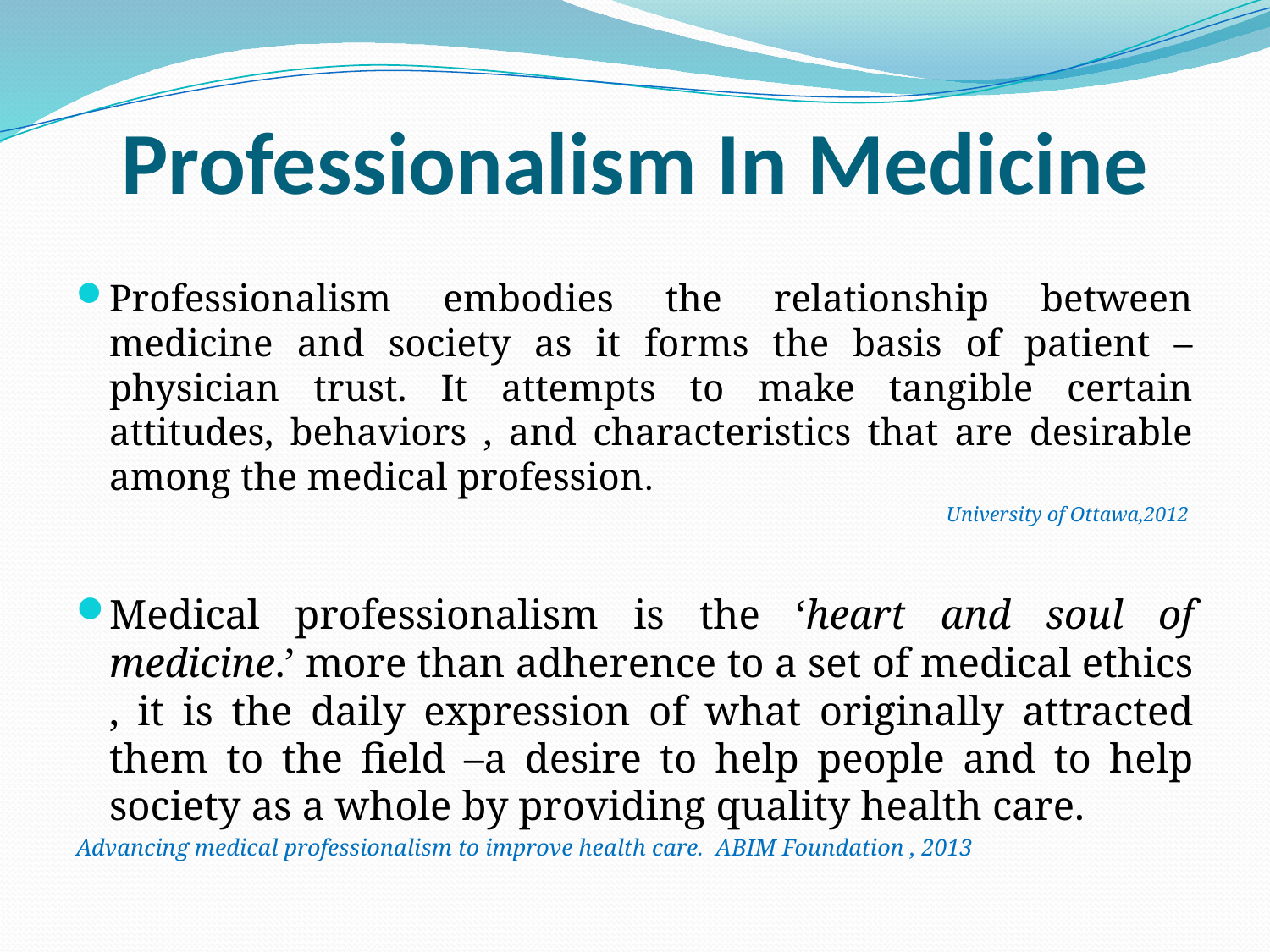

# Professionalism In Medicine
Professionalism embodies the relationship between medicine and society as it forms the basis of patient –physician trust. It attempts to make tangible certain attitudes, behaviors , and characteristics that are desirable among the medical profession.
University of Ottawa,2012

Medical professionalism is the ‘heart and soul of medicine.’ more than adherence to a set of medical ethics , it is the daily expression of what originally attracted them to the field –a desire to help people and to help society as a whole by providing quality health care.
Advancing medical professionalism to improve health care.  ABIM Foundation , 2013